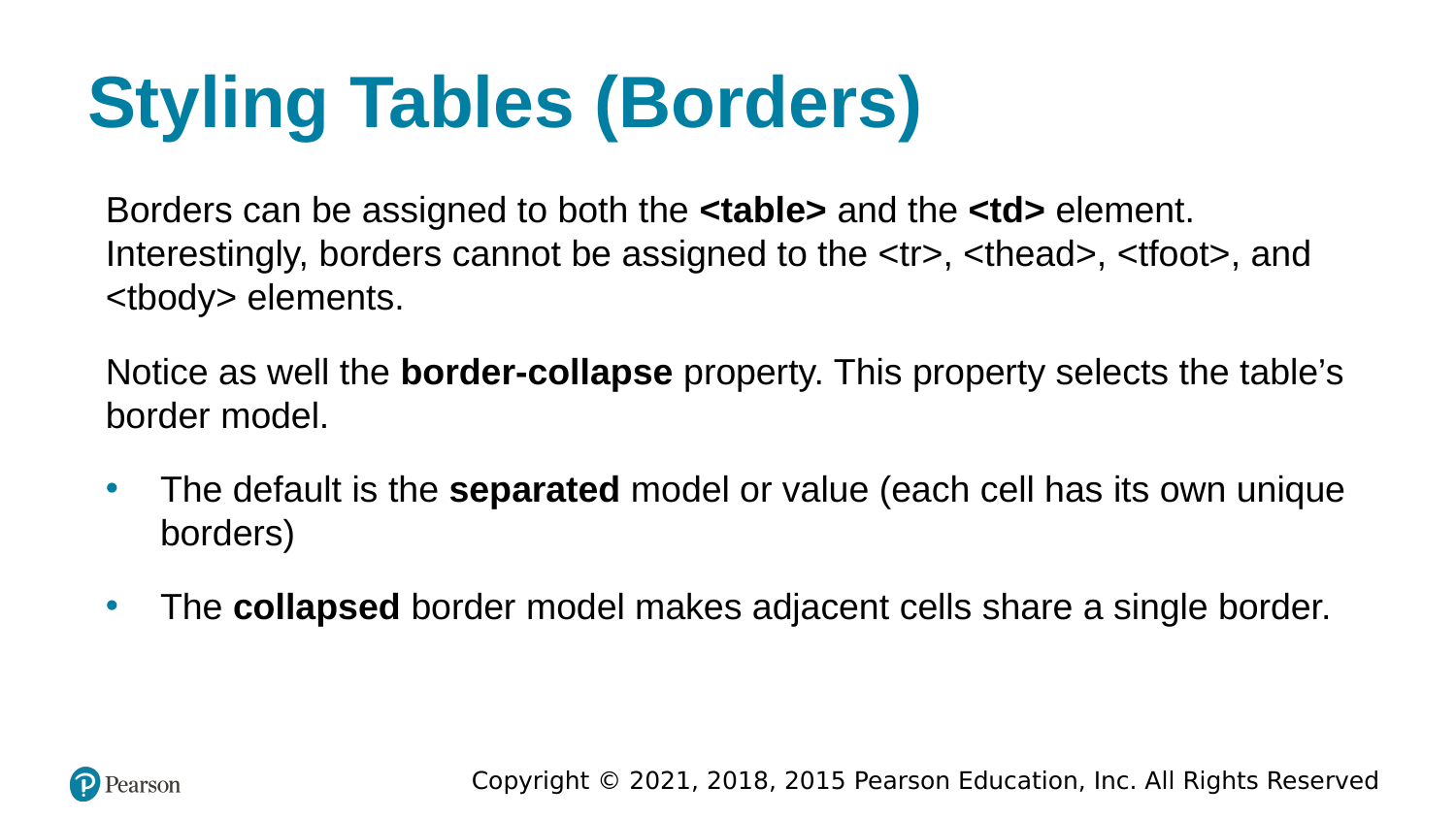

# Styling Tables (Borders)
Borders can be assigned to both the <table> and the <td> element. Interestingly, borders cannot be assigned to the <tr>, <thead>, <tfoot>, and <tbody> elements.
Notice as well the border-collapse property. This property selects the table’s border model.
The default is the separated model or value (each cell has its own unique borders)
The collapsed border model makes adjacent cells share a single border.